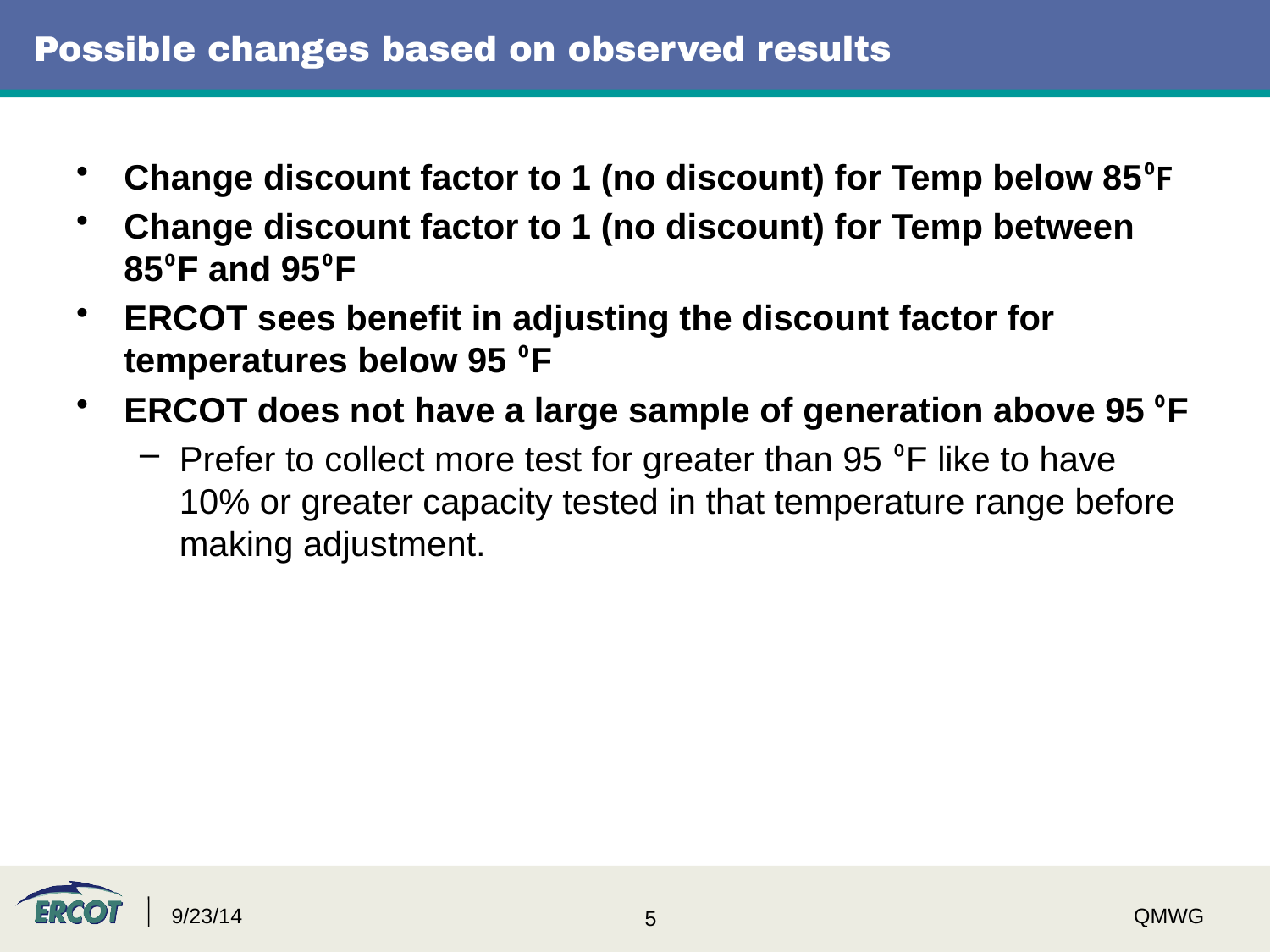

# Possible changes based on observed results
Change discount factor to 1 (no discount) for Temp below 85⁰F
Change discount factor to 1 (no discount) for Temp between 85⁰F and 95⁰F
ERCOT sees benefit in adjusting the discount factor for temperatures below 95 ⁰F
ERCOT does not have a large sample of generation above 95 ⁰F
Prefer to collect more test for greater than 95 ⁰F like to have 10% or greater capacity tested in that temperature range before making adjustment.

9/23/14
QMWG